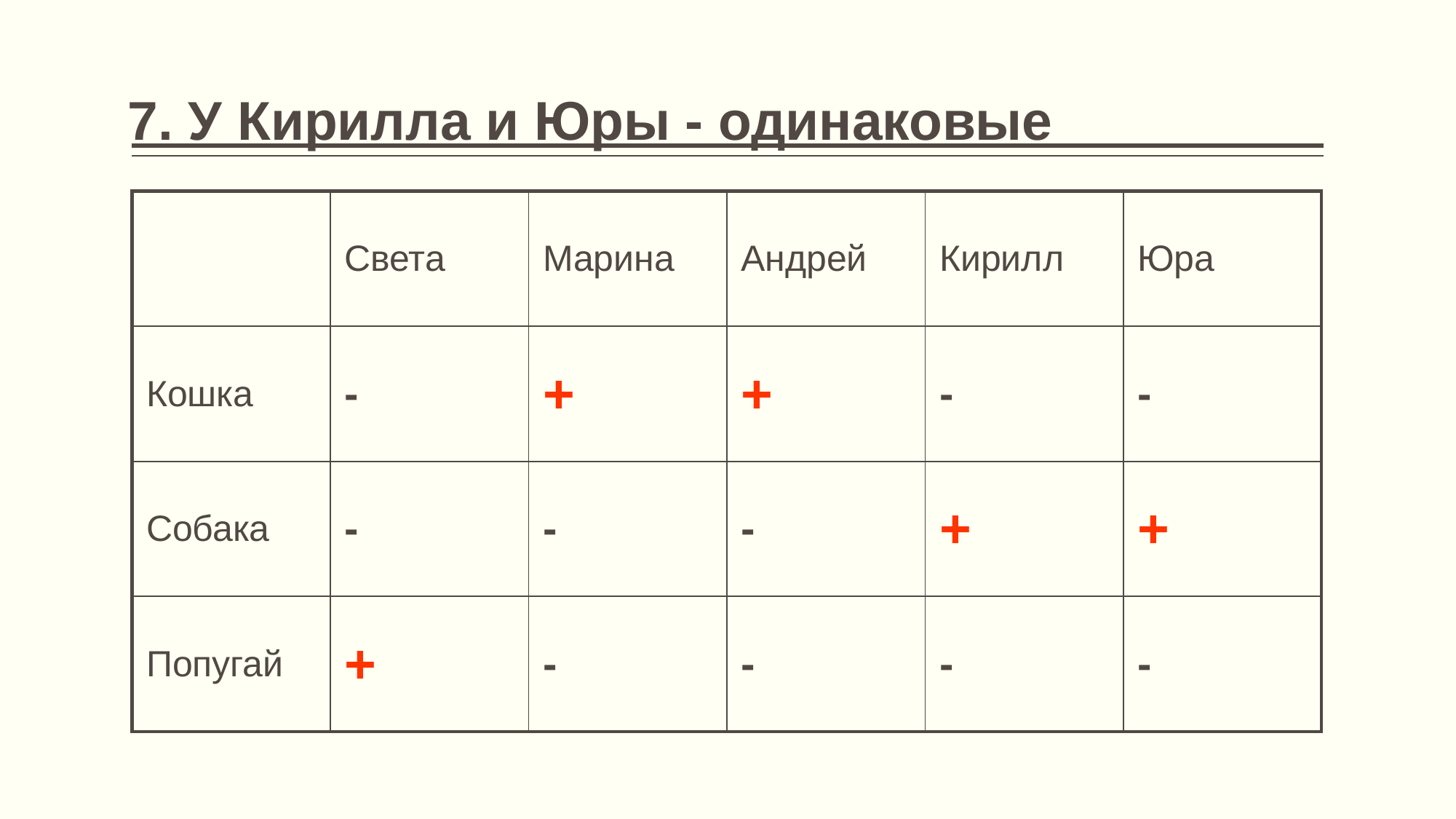

# 7. У Кирилла и Юры - одинаковые
|  | Света | Марина | Андрей | Кирилл | Юра |
| --- | --- | --- | --- | --- | --- |
| Кошка | - | + | + | - | - |
| Собака | - | - | - | + | + |
| Попугай | + | - | - | - | - |